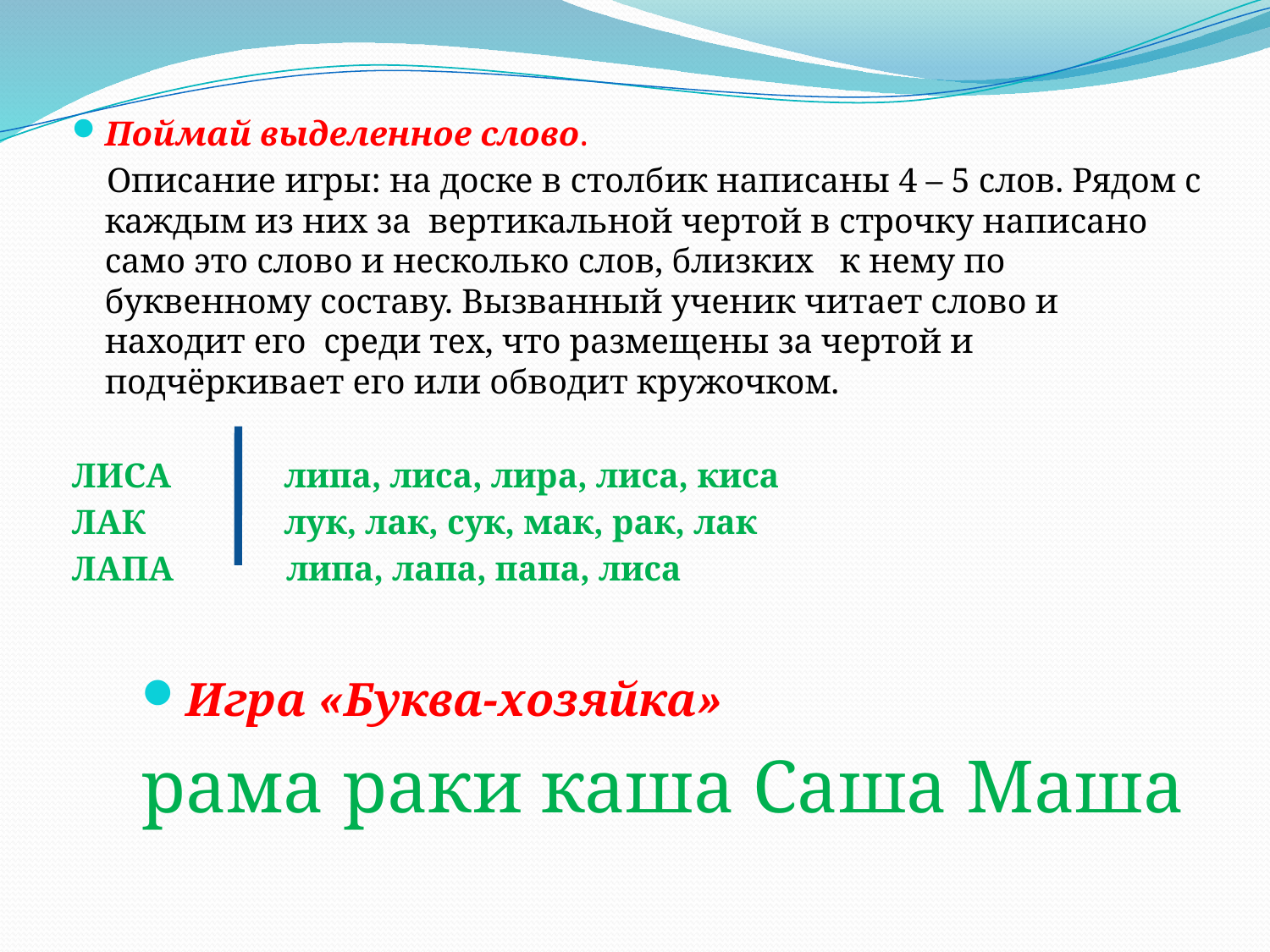

Поймай выделенное слово.
    Описание игры: на доске в столбик написаны 4 – 5 слов. Рядом с каждым из них за  вертикальной чертой в строчку написано само это слово и несколько слов, близких   к нему по буквенному составу. Вызванный ученик читает слово и находит его  среди тех, что размещены за чертой и подчёркивает его или обводит кружочком.

ЛИСА             липа, лиса, лира, лиса, киса
ЛАК                лук, лак, сук, мак, рак, лак
ЛАПА             липа, лапа, папа, лиса

#
Игра «Буква-хозяйка»
рама раки каша Саша Маша